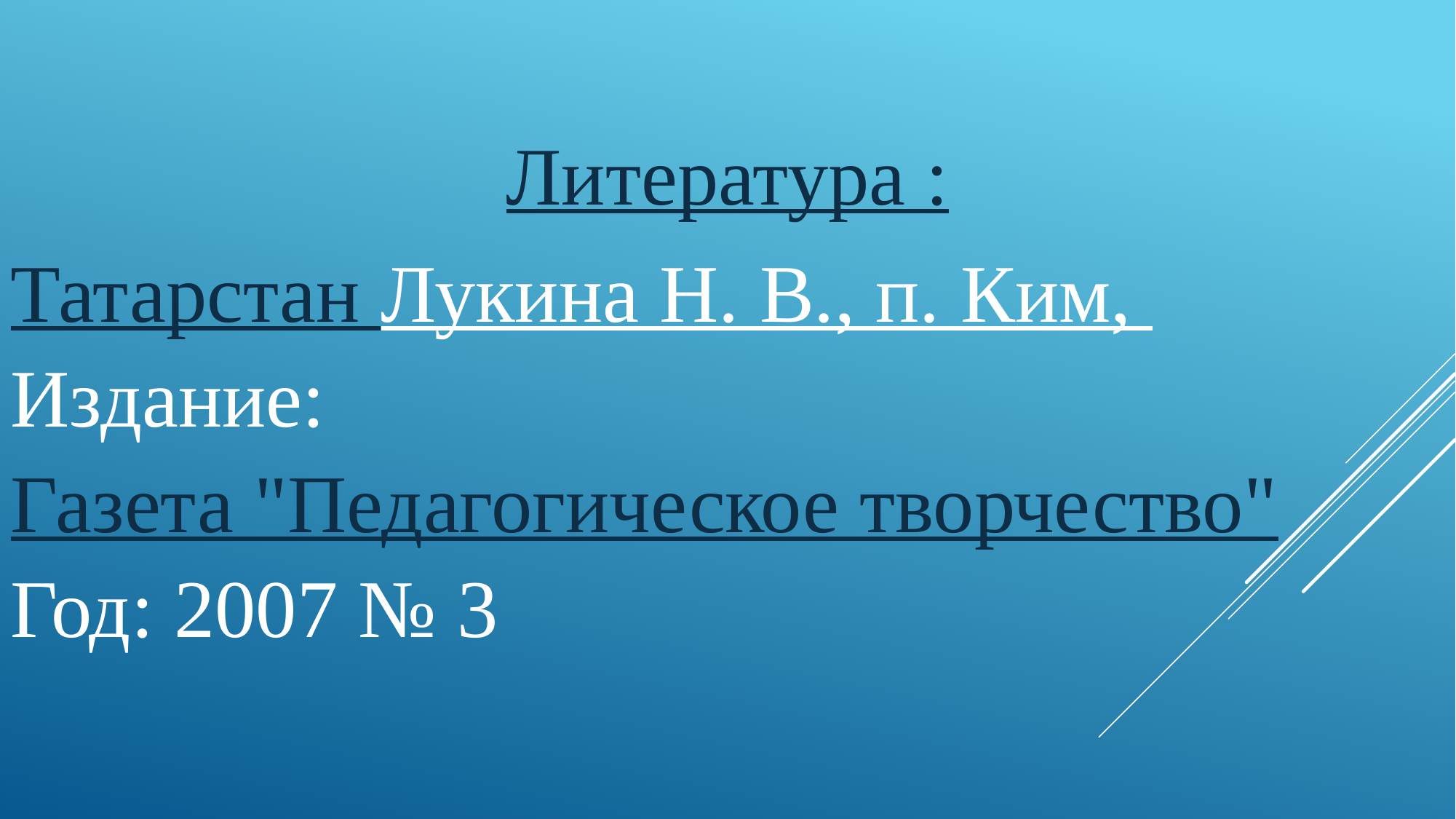

Литература :
Татарстан Лукина Н. В., п. Ким,
Издание: Газета "Педагогическое творчество"
Год: 2007 № 3